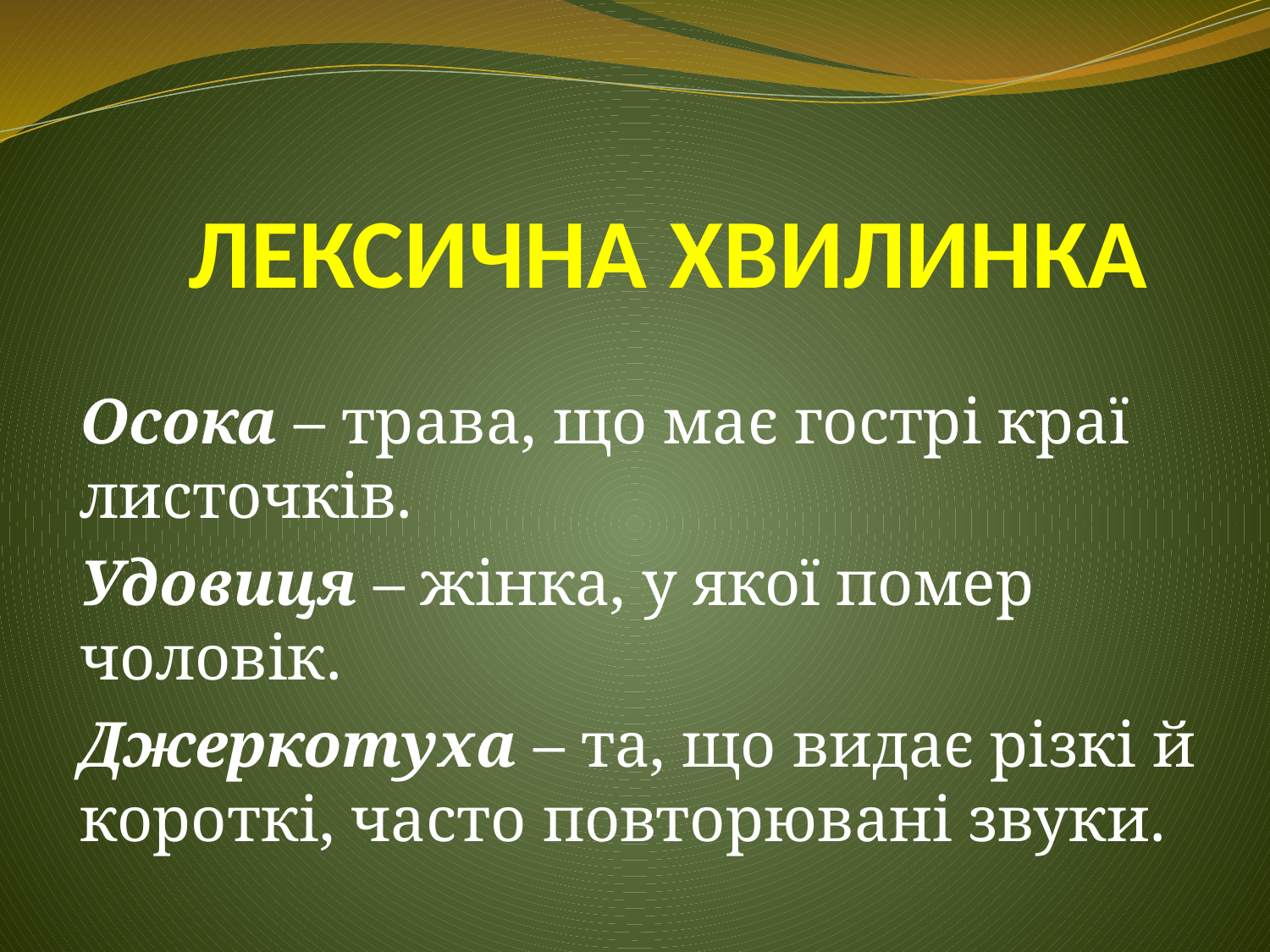

# ЛЕКСИЧНА ХВИЛИНКА
Осока – трава, що має гострі краї листочків.
Удовиця – жінка, у якої помер чоловік.
Джеркотуха – та, що видає різкі й короткі, часто повторювані звуки.